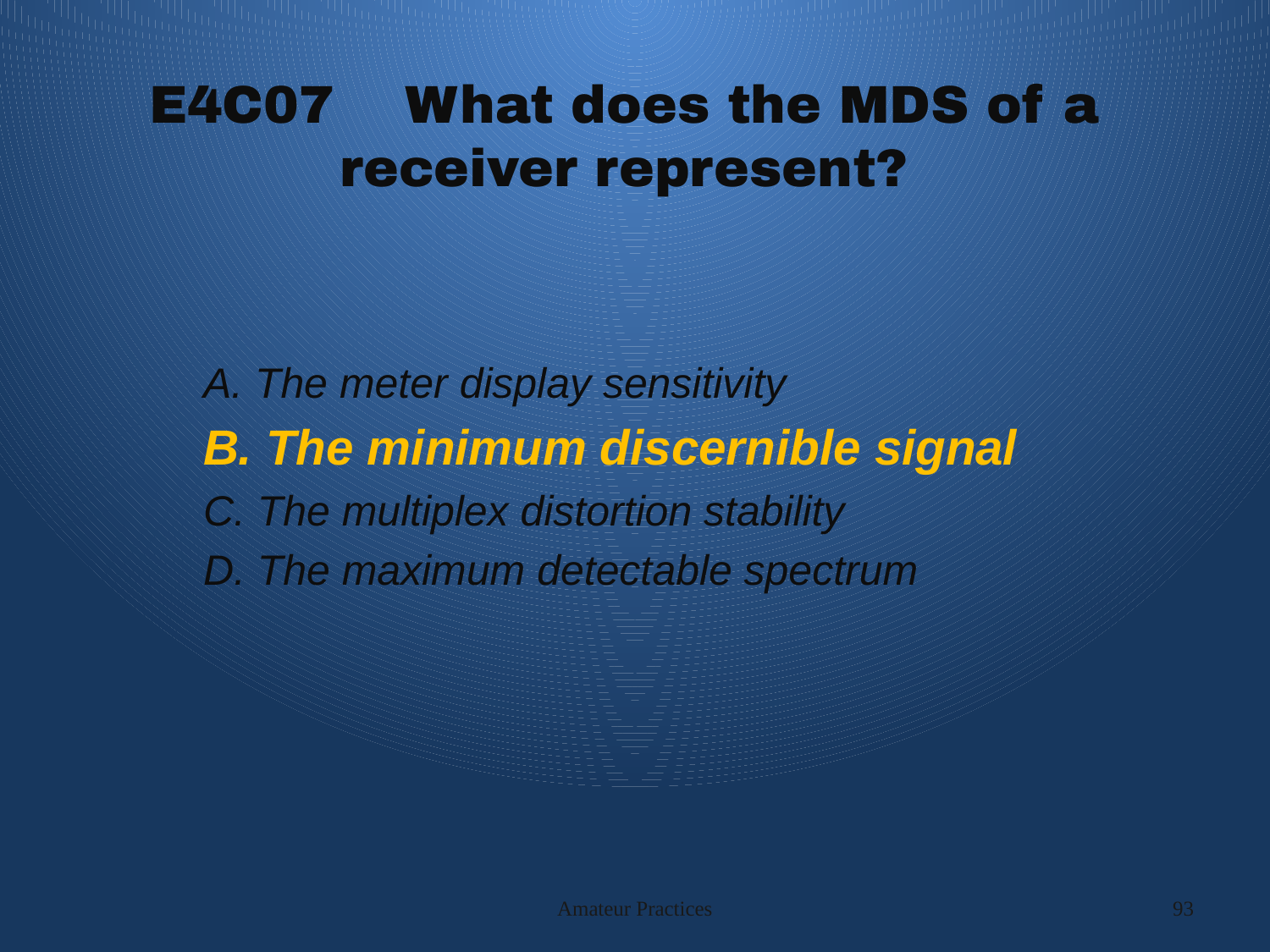

# E4C07    What does the MDS of a receiver represent?
A. The meter display sensitivity
B. The minimum discernible signal
C. The multiplex distortion stability
D. The maximum detectable spectrum

Amateur Practices
93